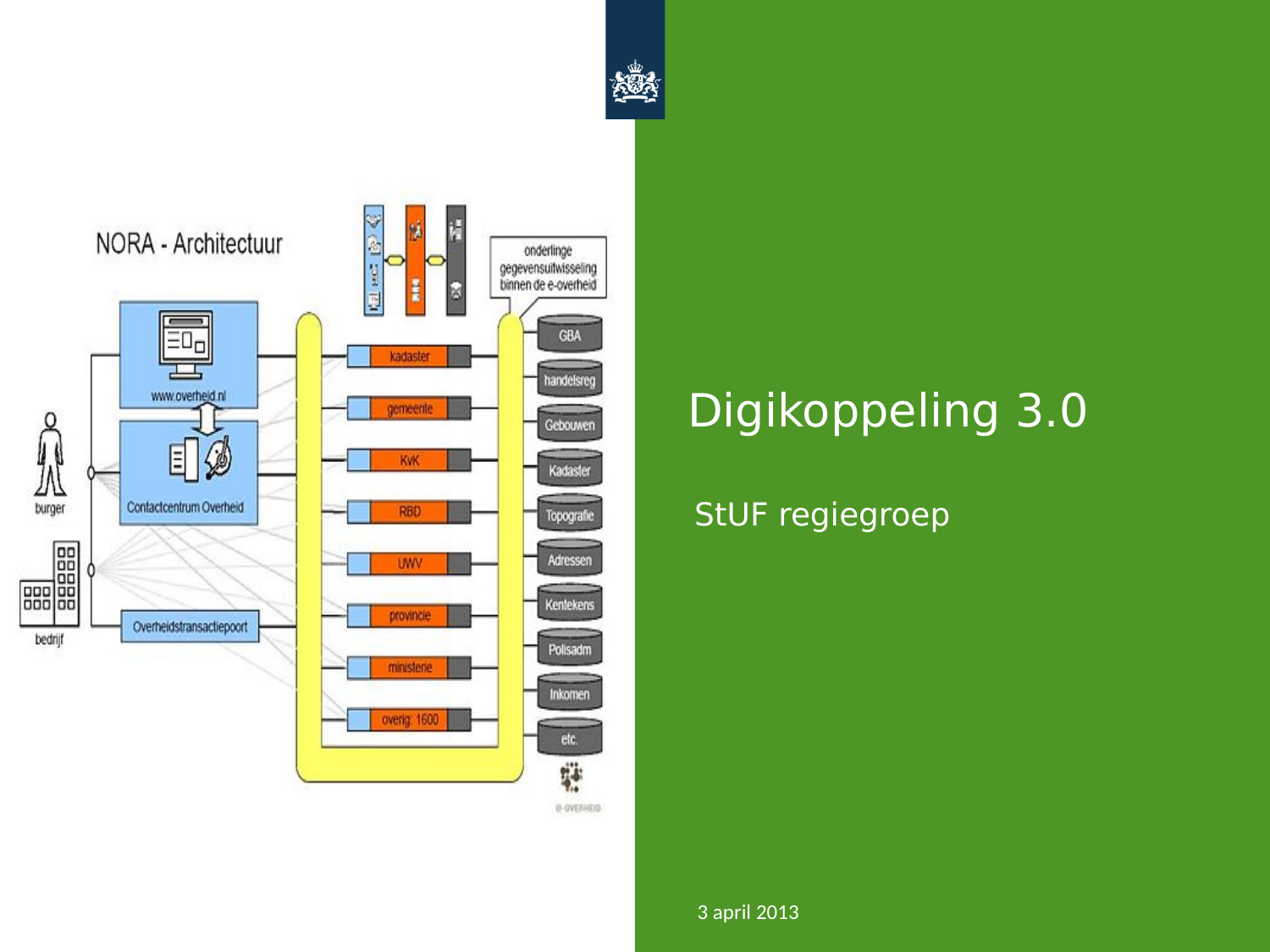

# Digikoppeling 3.0
StUF regiegroep
3 april 2013